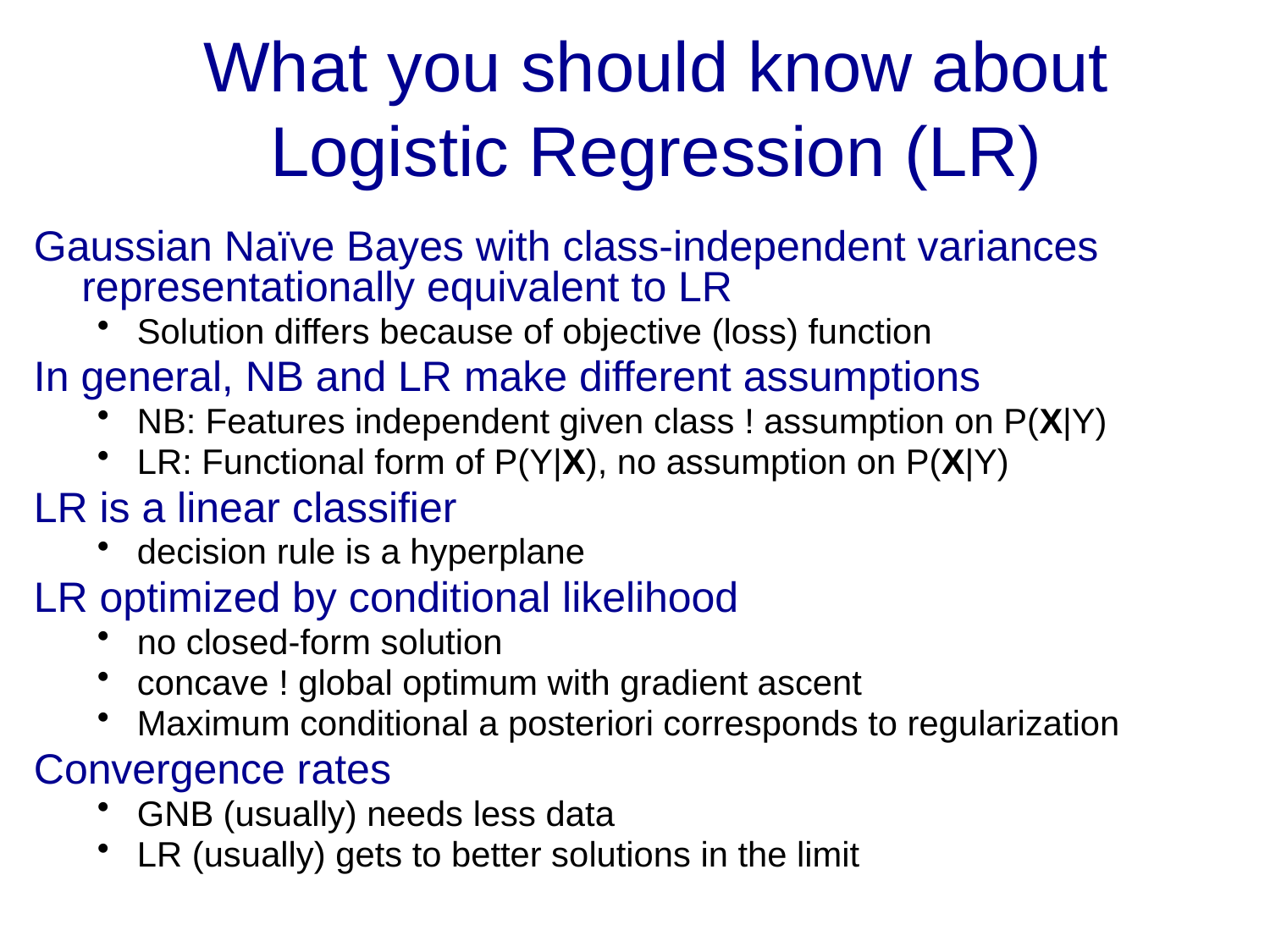

# What you should know about Logistic Regression (LR)
Gaussian Naïve Bayes with class-independent variances representationally equivalent to LR
Solution differs because of objective (loss) function
In general, NB and LR make different assumptions
NB: Features independent given class ! assumption on P(X|Y)
LR: Functional form of P(Y|X), no assumption on P(X|Y)
LR is a linear classifier
decision rule is a hyperplane
LR optimized by conditional likelihood
no closed-form solution
concave ! global optimum with gradient ascent
Maximum conditional a posteriori corresponds to regularization
Convergence rates
GNB (usually) needs less data
LR (usually) gets to better solutions in the limit